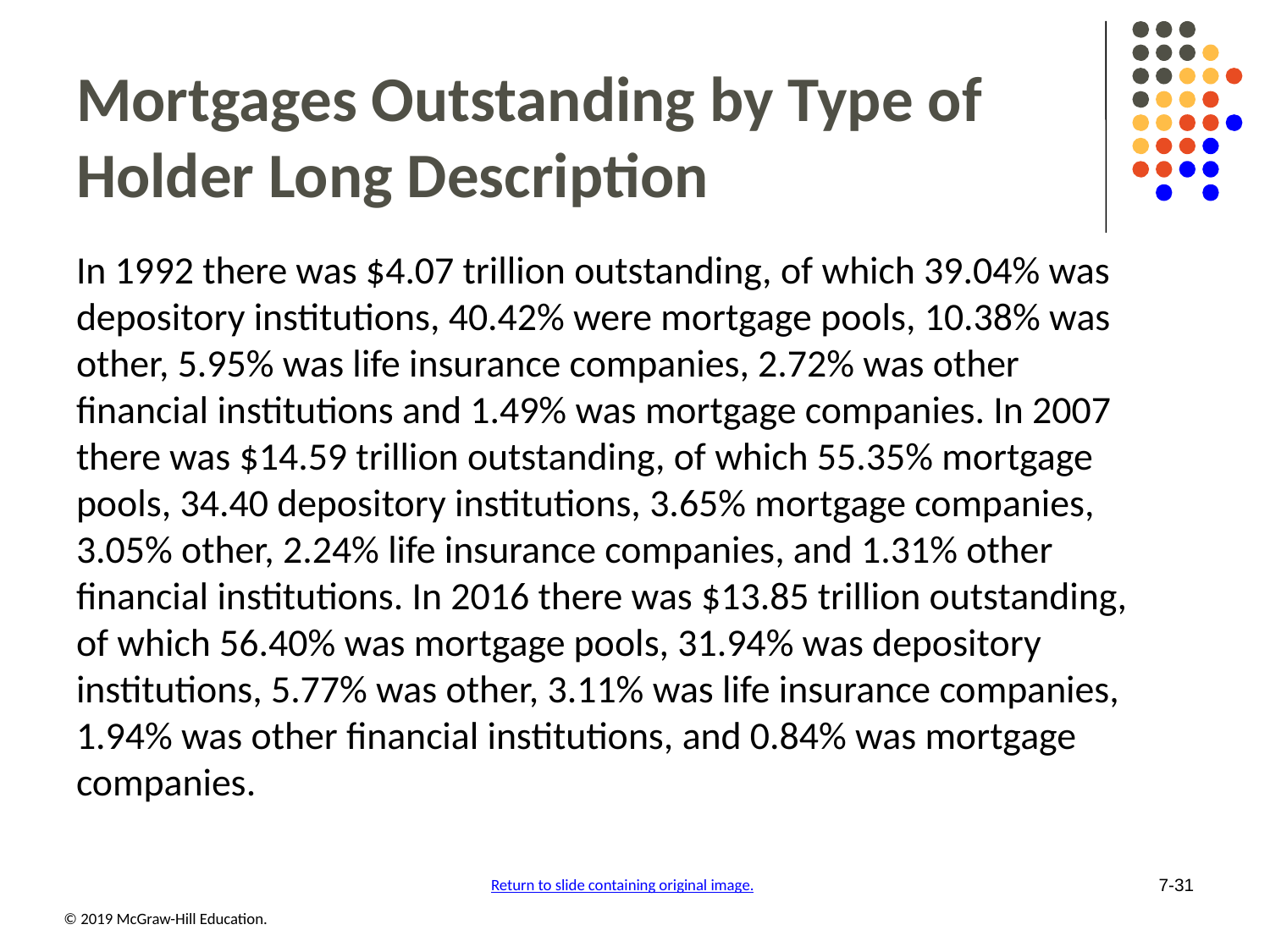

# Mortgages Outstanding by Type of Holder Long Description
In 19 92 there was $4.07 trillion outstanding, of which 39.04% was depository institutions, 40.42% were mortgage pools, 10.38% was other, 5.95% was life insurance companies, 2.72% was other financial institutions and 1.49% was mortgage companies. In 2007 there was $14.59 trillion outstanding, of which 55.35% mortgage pools, 34.40 depository institutions, 3.65% mortgage companies, 3.05% other, 2.24% life insurance companies, and 1.31% other financial institutions. In 2016 there was $13.85 trillion outstanding, of which 56.40% was mortgage pools, 31.94% was depository institutions, 5.77% was other, 3.11% was life insurance companies, 1.94% was other financial institutions, and 0.84% was mortgage companies.
7-31
Return to slide containing original image.